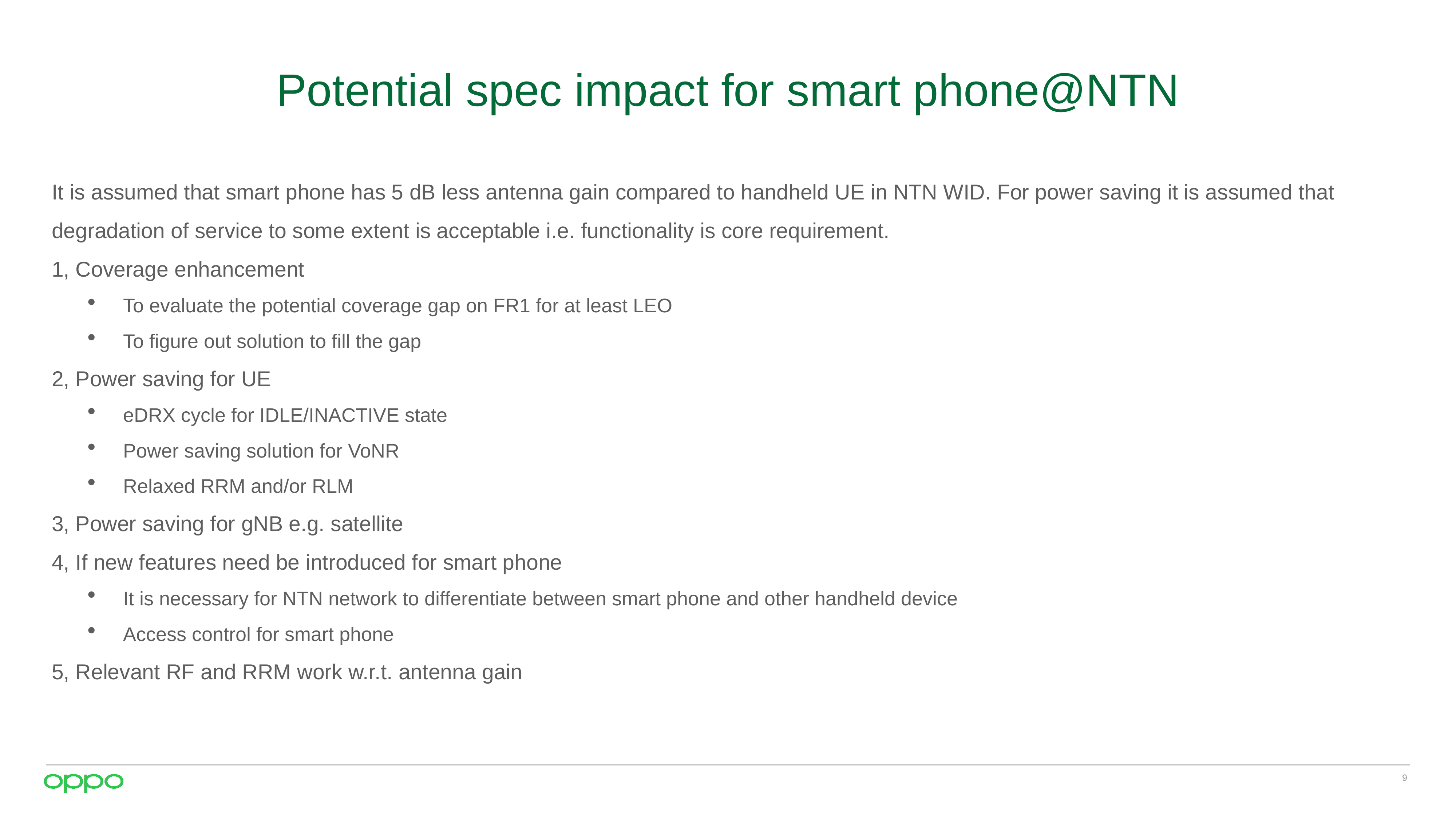

# Potential spec impact for smart phone@NTN
It is assumed that smart phone has 5 dB less antenna gain compared to handheld UE in NTN WID. For power saving it is assumed that degradation of service to some extent is acceptable i.e. functionality is core requirement.
1, Coverage enhancement
To evaluate the potential coverage gap on FR1 for at least LEO
To figure out solution to fill the gap
2, Power saving for UE
eDRX cycle for IDLE/INACTIVE state
Power saving solution for VoNR
Relaxed RRM and/or RLM
3, Power saving for gNB e.g. satellite
4, If new features need be introduced for smart phone
It is necessary for NTN network to differentiate between smart phone and other handheld device
Access control for smart phone
5, Relevant RF and RRM work w.r.t. antenna gain